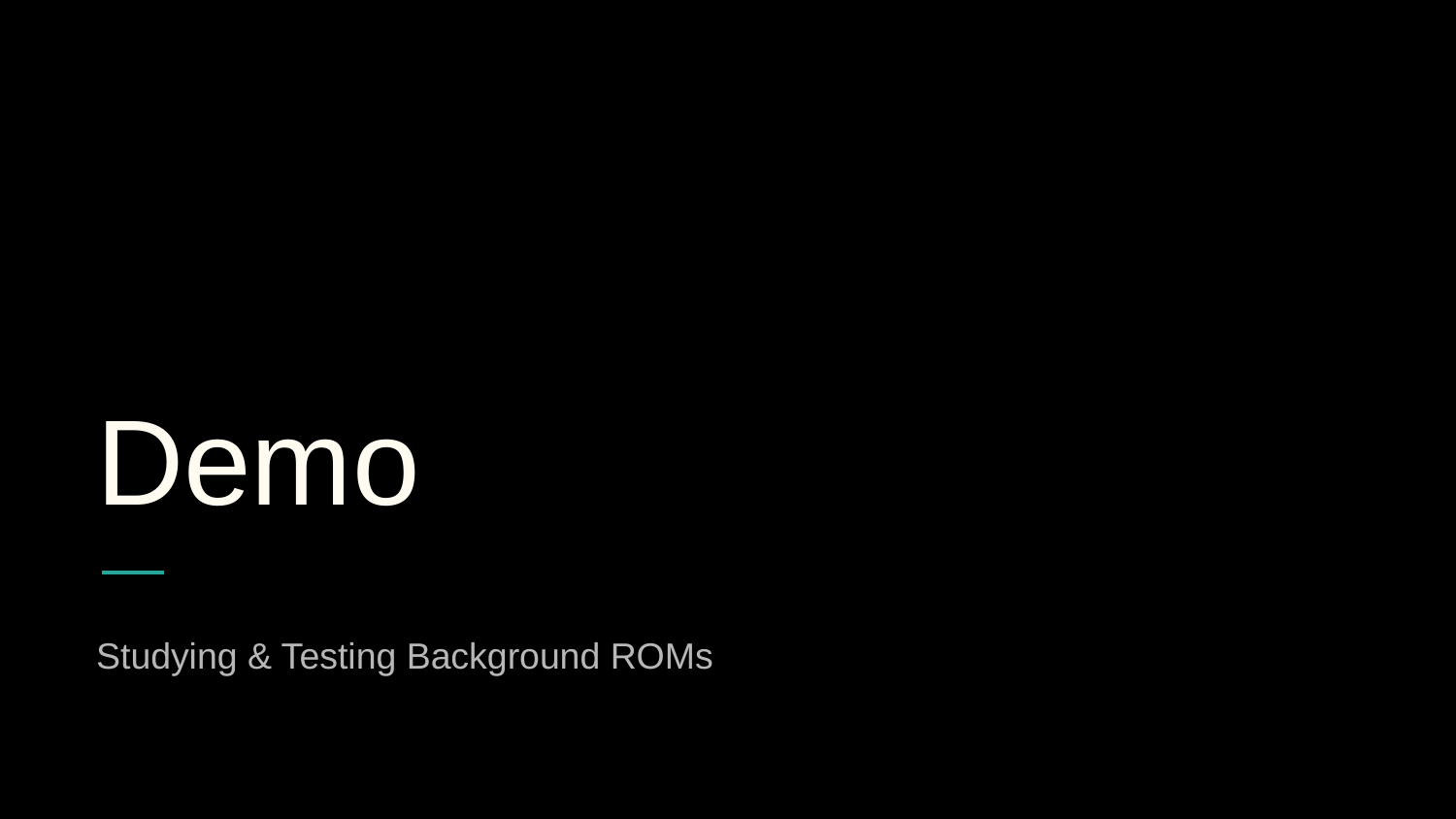

# Demo
Studying & Testing Background ROMs
12.04.2016 (5844 2F70)SDthgkkjkj